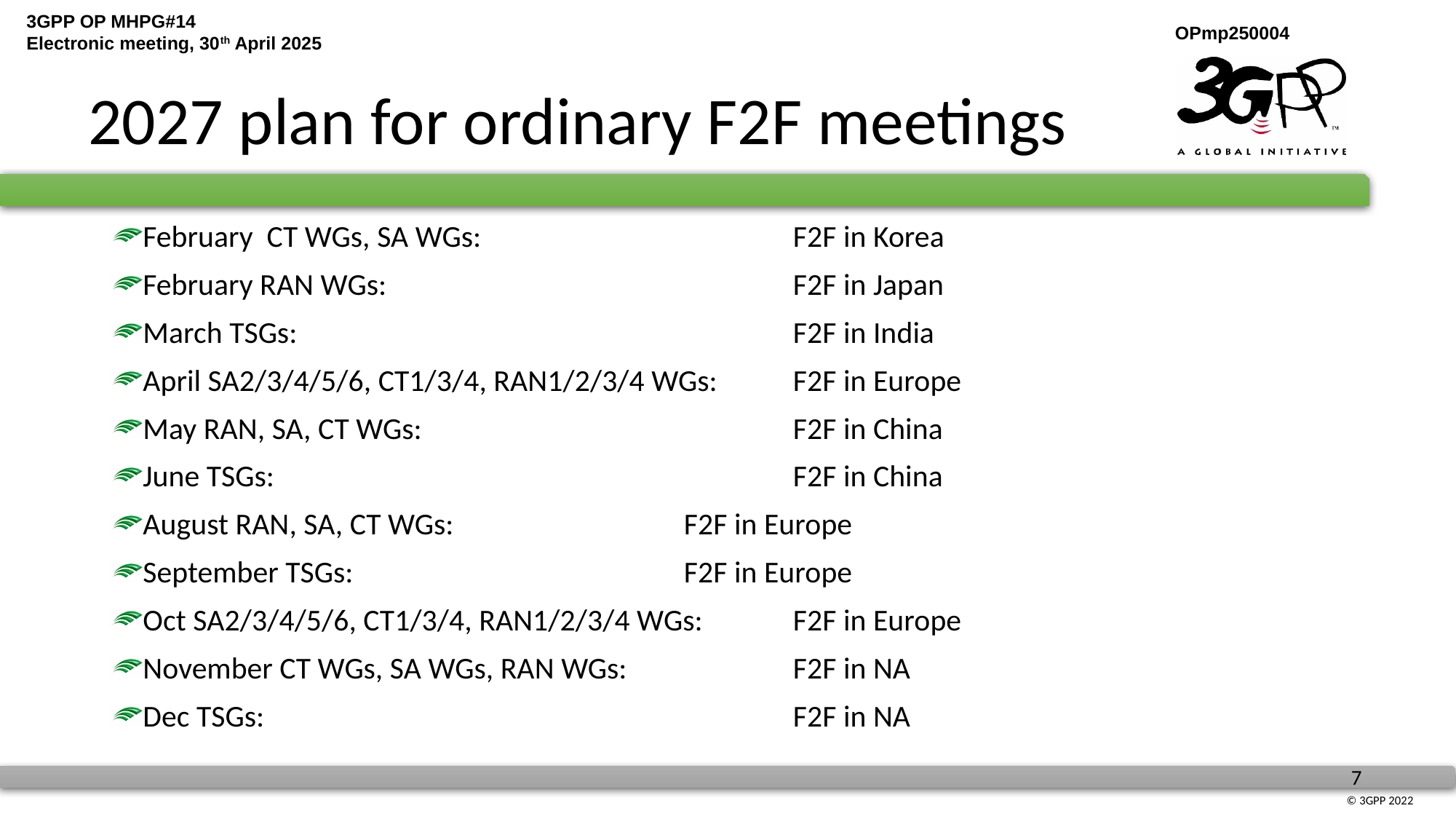

# 2027 plan for ordinary F2F meetings
February  CT WGs, SA WGs:	 		F2F in Korea
February RAN WGs:				F2F in Japan
March TSGs:	 				F2F in India
April SA2/3/4/5/6, CT1/3/4, RAN1/2/3/4 WGs: 	F2F in Europe
May RAN, SA, CT WGs:				F2F in China
June TSGs:					F2F in China
August RAN, SA, CT WGs:			F2F in Europe
September TSGs:				F2F in Europe
Oct SA2/3/4/5/6, CT1/3/4, RAN1/2/3/4 WGs:	F2F in Europe
November CT WGs, SA WGs, RAN WGs:		F2F in NA
Dec TSGs:					F2F in NA